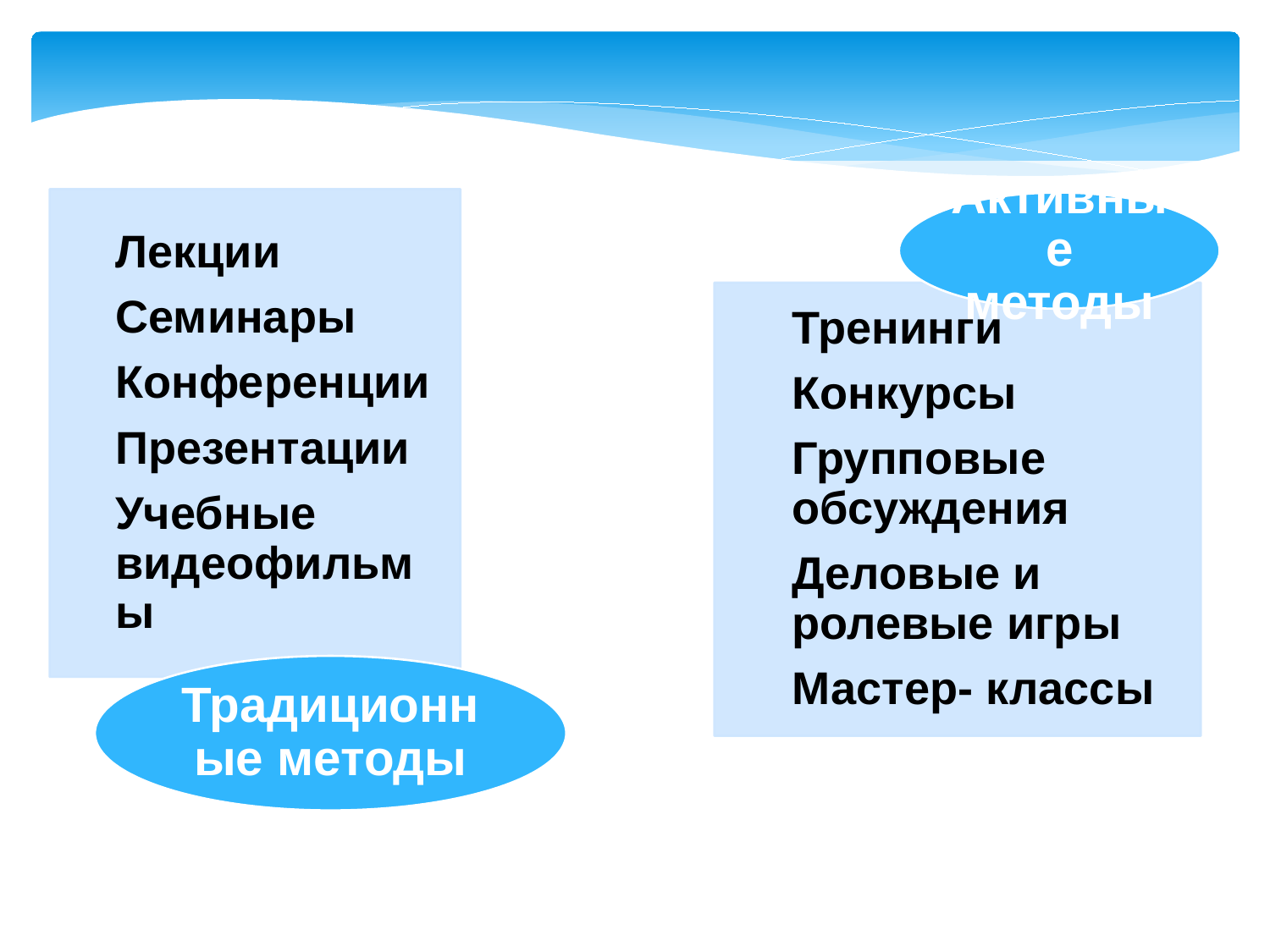

Лекции
Семинары
Конференции
Презентации
Учебные видеофильмы
Традиционные методы
Тренинги
Конкурсы
Групповые обсуждения
Деловые и ролевые игры
Мастер- классы
Активные методы